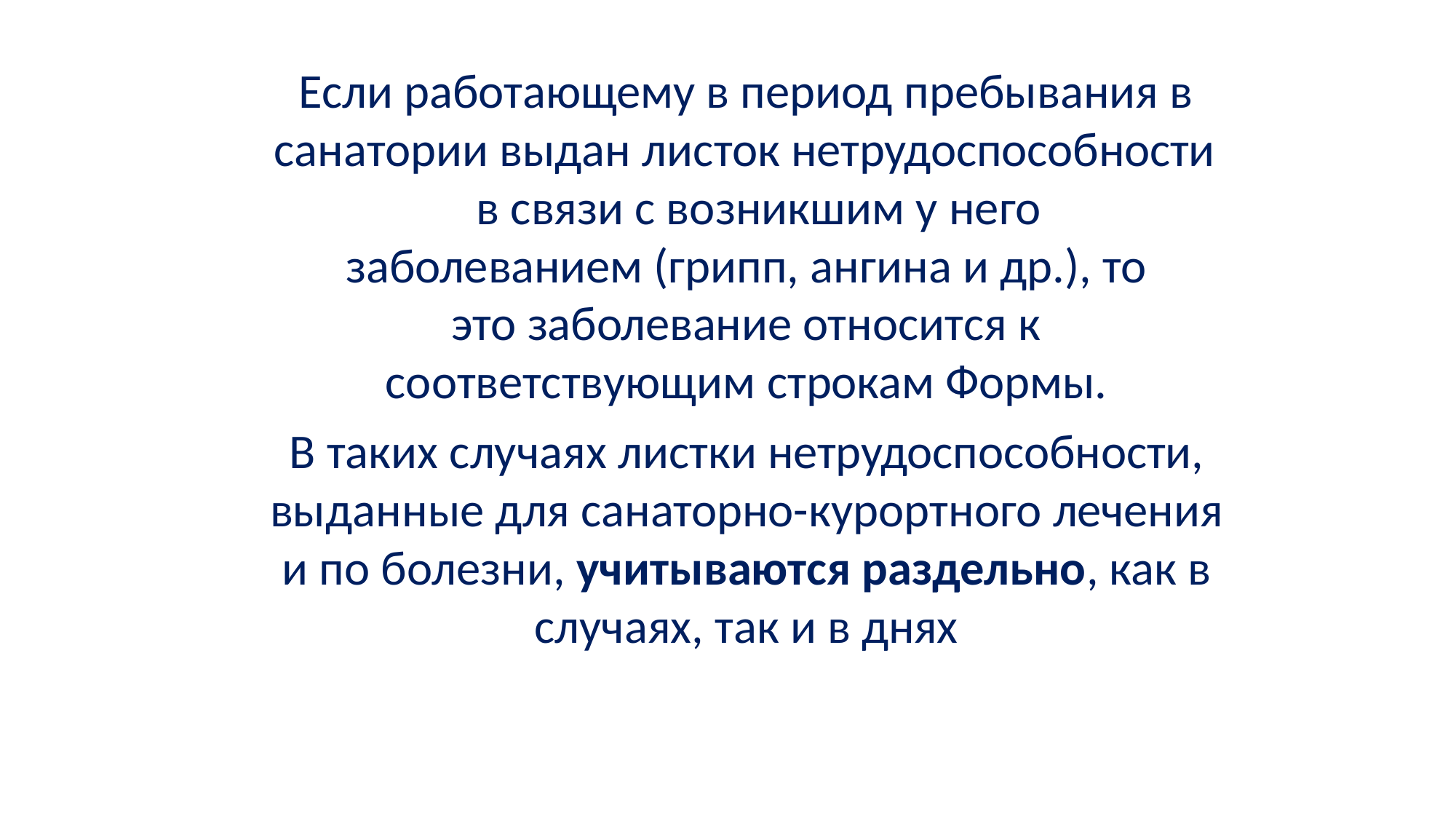

Если работающему в период пребывания в санатории выдан листок нетрудоспособности
в связи с возникшим у него заболеванием (грипп, ангина и др.), то это заболевание относится к соответствующим строкам Формы.
В таких случаях листки нетрудоспособности, выданные для санаторно-курортного лечения и по болезни, учитываются раздельно, как в случаях, так и в днях
64